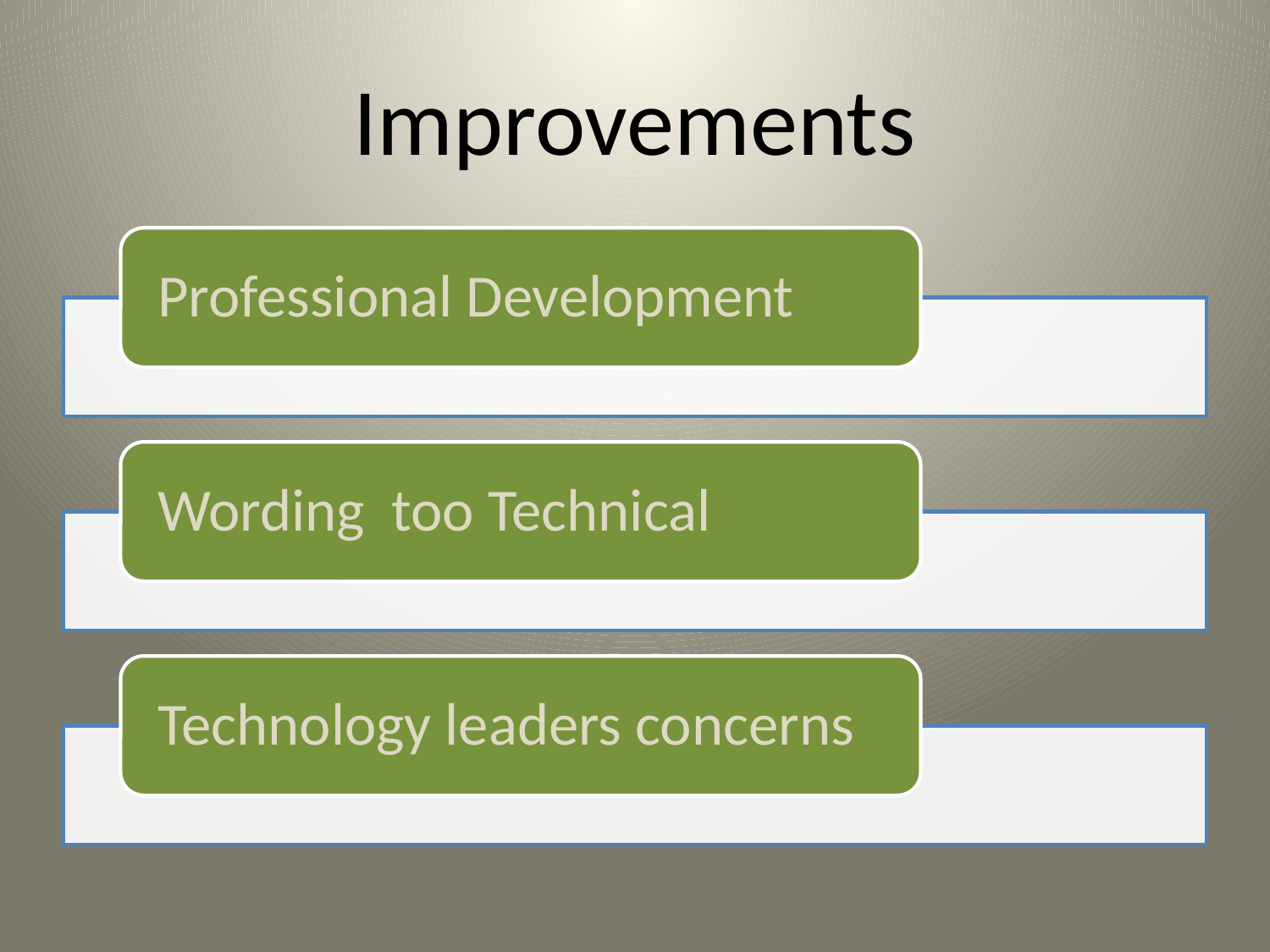

# Improvements
Professional Development
Wording  too Technical
Technology leaders concerns